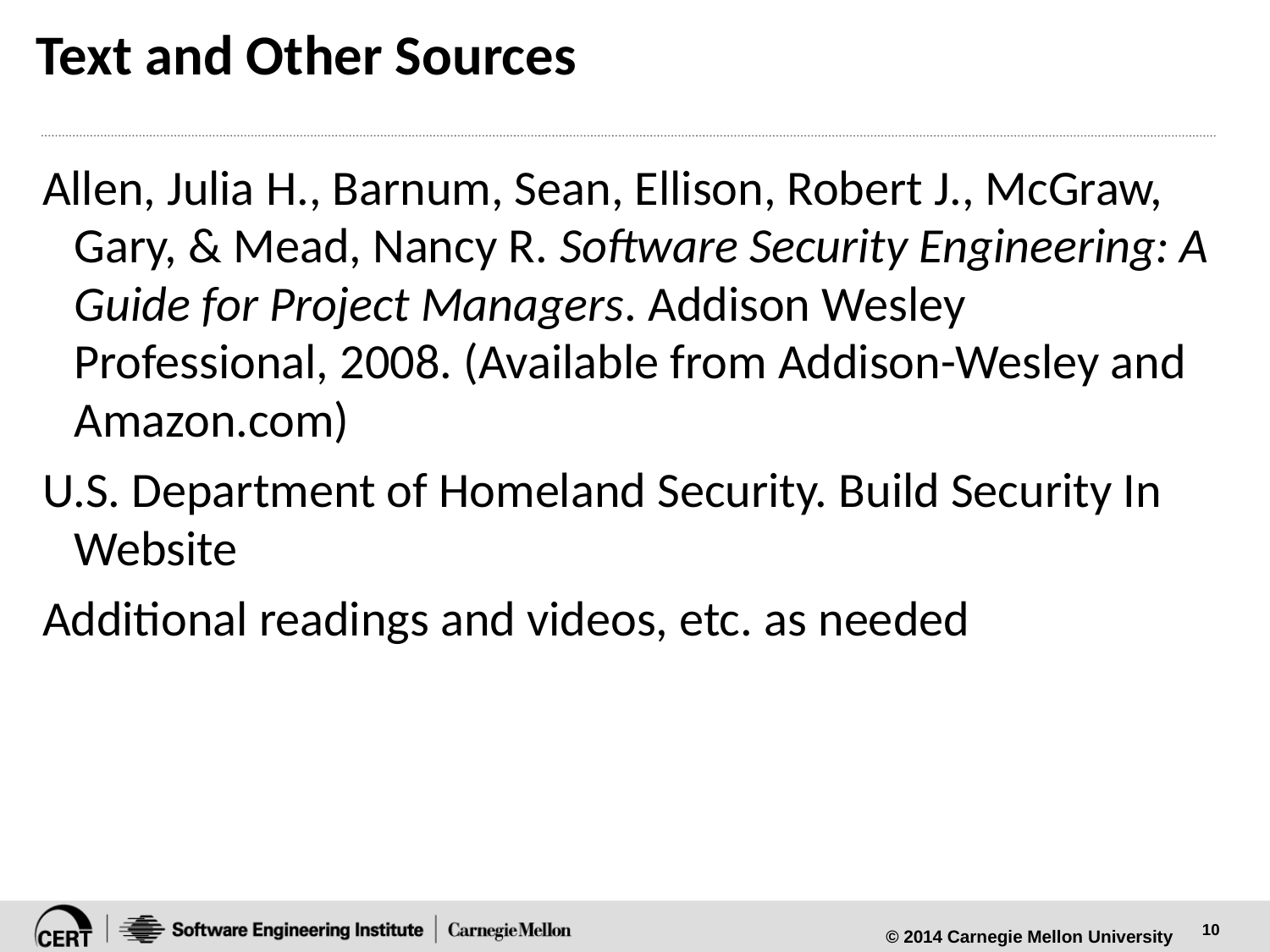

# Text and Other Sources
Allen, Julia H., Barnum, Sean, Ellison, Robert J., McGraw, Gary, & Mead, Nancy R. Software Security Engineering: A Guide for Project Managers. Addison Wesley Professional, 2008. (Available from Addison-Wesley and Amazon.com)
U.S. Department of Homeland Security. Build Security In Website
Additional readings and videos, etc. as needed